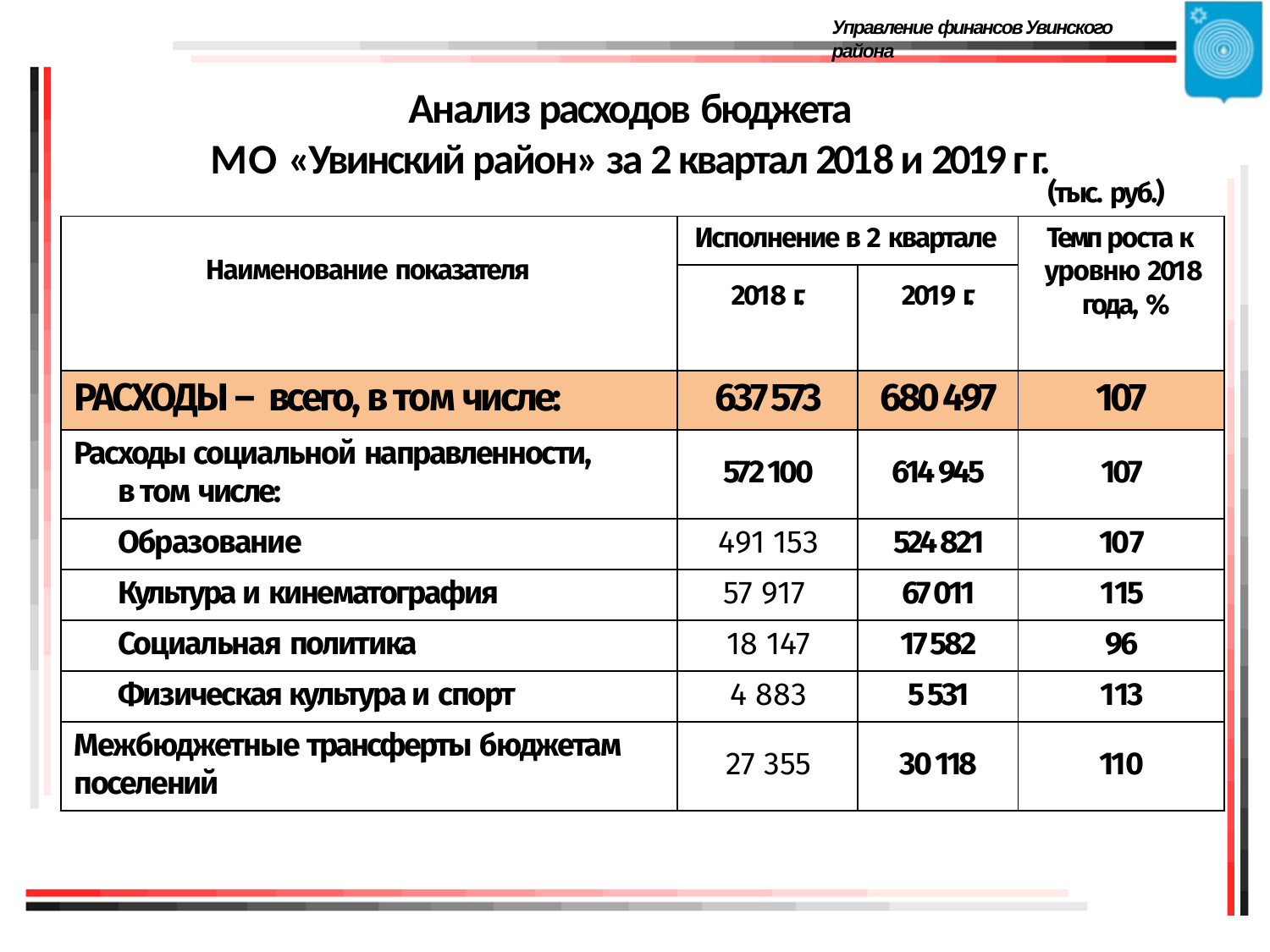

Управление финансов Увинского района

# Анализ расходов бюджета
МО «Увинский район» за 2 квартал 2018 и 2019 г  г.

(тыс. руб.)
| Наименование показателя | Исполнение в 2 квартале |  | Темп роста к уровню 2018 года, % |
| --- | --- | --- | --- |
|  | 2018 г. | 2019 г. |  |
| РАСХОДЫ – всего, в том числе: | 637 573 | 680 497 | 107 |
| Расходы социальной направленности, в том числе: | 572 100 | 614 945 | 107 |
| Образование | 491 153 | 524 821 | 107 |
| Культура и кинематография | 57 917 | 67 011 | 115 |
| Социальная политика | 18 147 | 17 582 | 96 |
| Физическая культура и спорт | 4 883 | 5 531 | 113 |
| Межбюджетные трансферты бюджетам поселений | 27 355 | 30 118 | 110 |